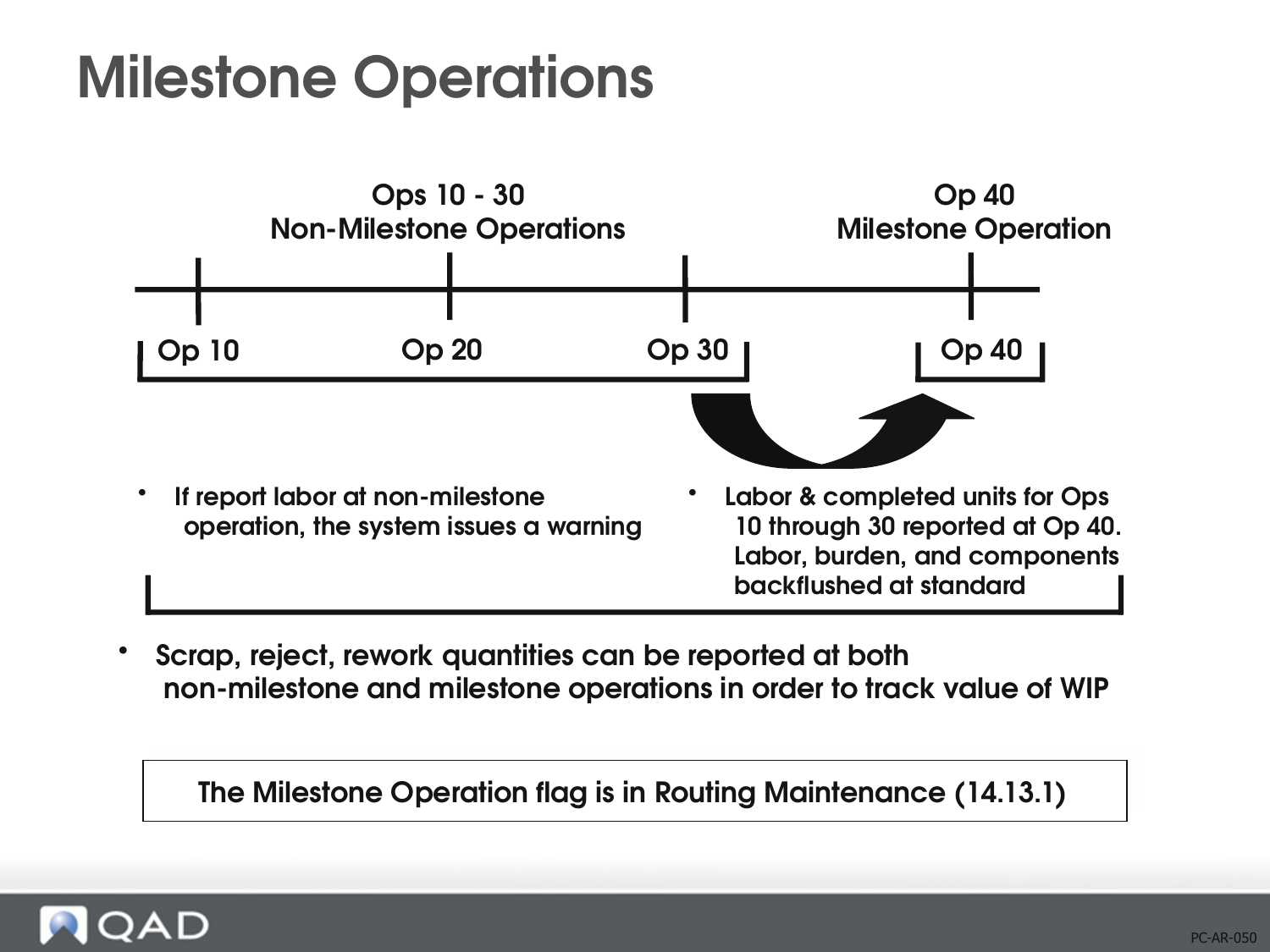

# Milestone Operations
Ops 10 - 30
Non-Milestone Operations
Op 40
Milestone Operation

Op 20
Op 30
Op 40
Op 10

 If report labor at non-milestone 	operation, the system issues a warning
 Labor & completed units for Ops 	10 through 30 reported at Op 40. 	Labor, burden, and components 	backflushed at standard

 Scrap, reject, rework quantities can be reported at both
	non-milestone and milestone operations in order to track value of WIP

The Milestone Operation flag is in Routing Maintenance (14.13.1)
PC-AR-050